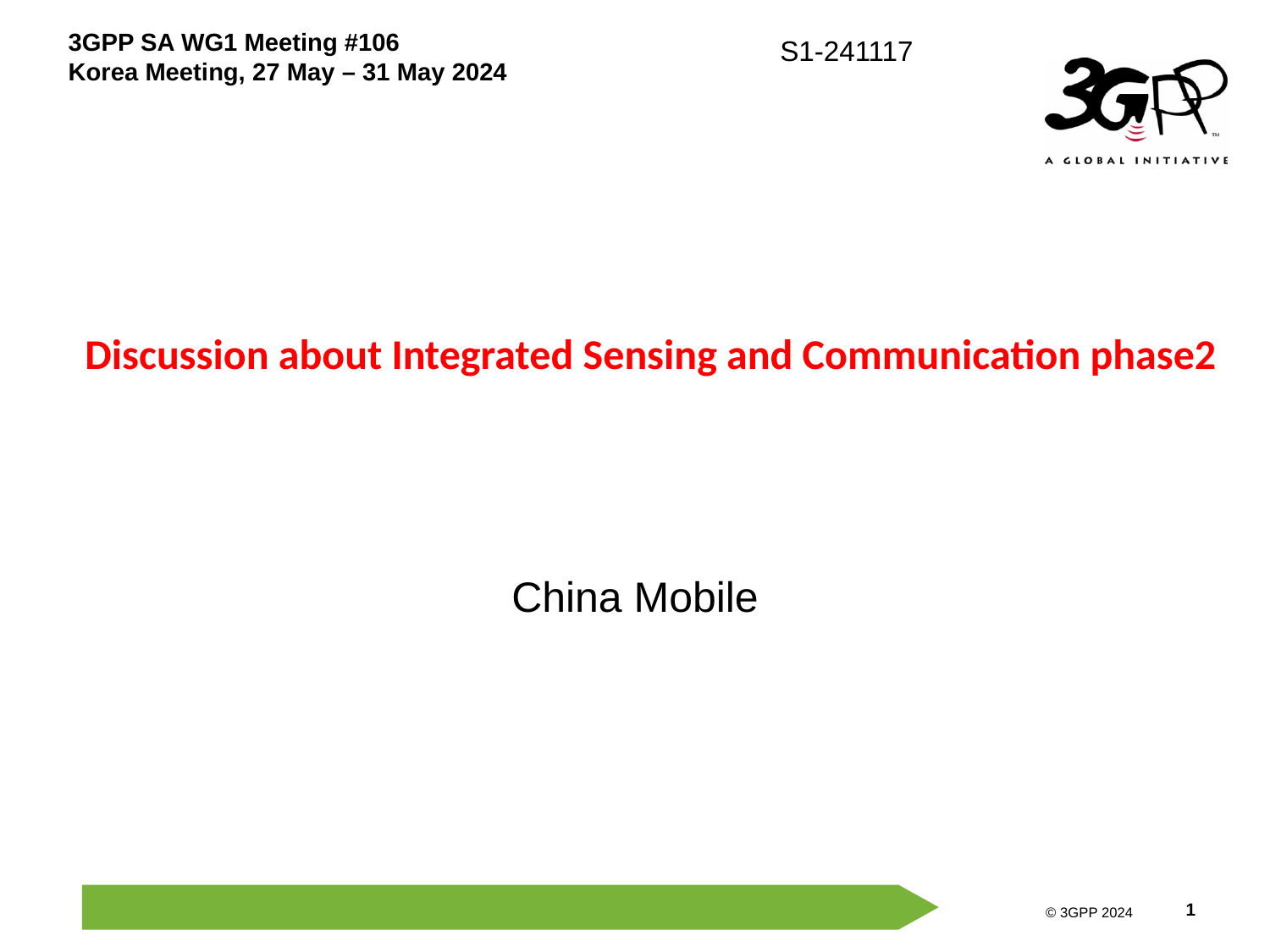

3GPP SA WG1 Meeting #106
Korea Meeting, 27 May – 31 May 2024
S1-241117
# Discussion about Integrated Sensing and Communication phase2
China Mobile